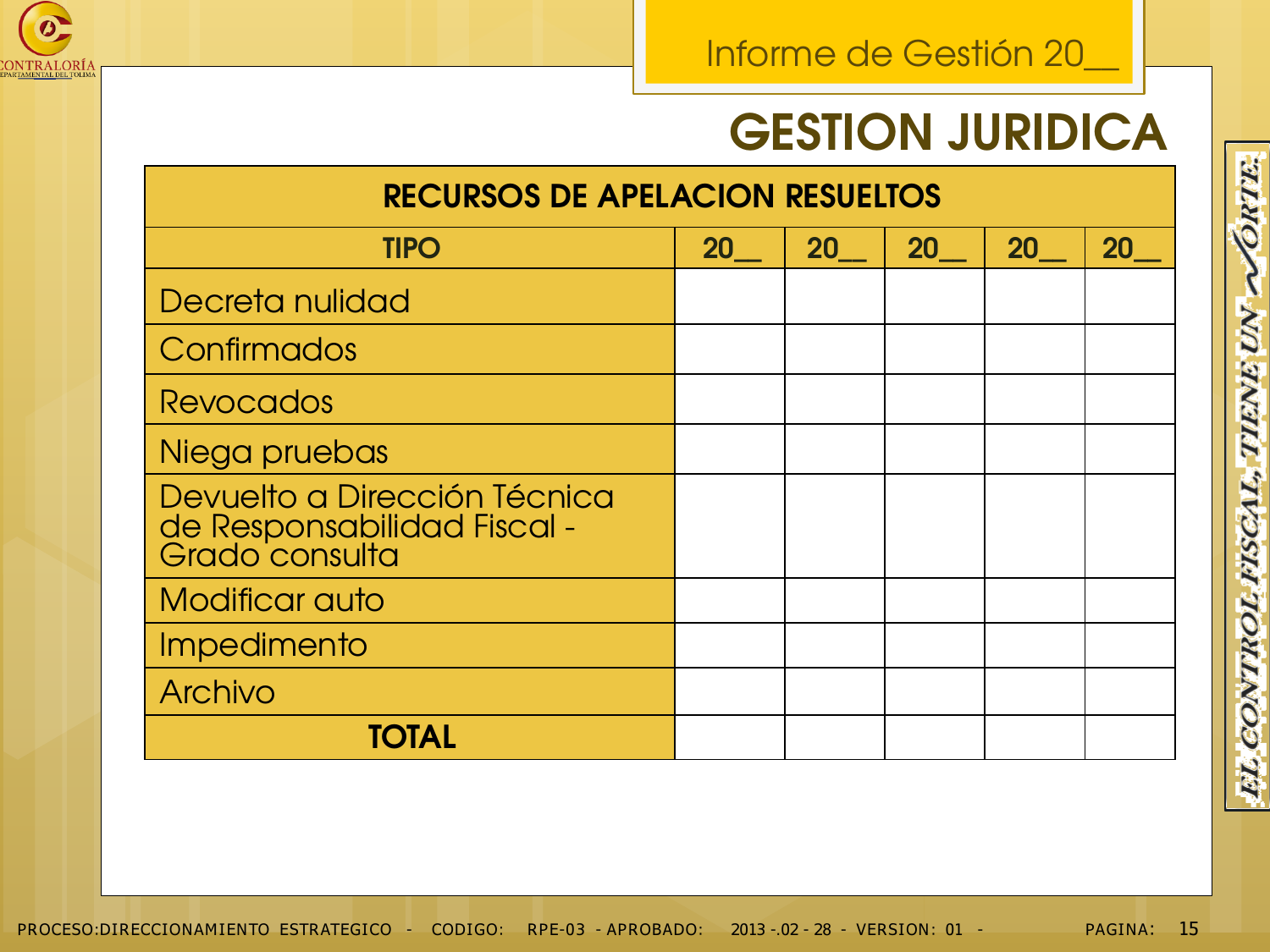

# GESTION JURIDICA
| RECURSOS DE APELACION RESUELTOS |  |  |  |  |  |
| --- | --- | --- | --- | --- | --- |
| TIPO | 20\_\_ | 20\_\_ | 20\_\_ | 20\_\_ | 20\_\_ |
| Decreta nulidad |  |  |  |  |  |
| Confirmados |  |  |  |  |  |
| Revocados |  |  |  |  |  |
| Niega pruebas |  |  |  |  |  |
| Devuelto a Dirección Técnica de Responsabilidad Fiscal - Grado consulta |  |  |  |  |  |
| Modificar auto |  |  |  |  |  |
| Impedimento |  |  |  |  |  |
| Archivo |  |  |  |  |  |
| TOTAL |  |  |  |  |  |